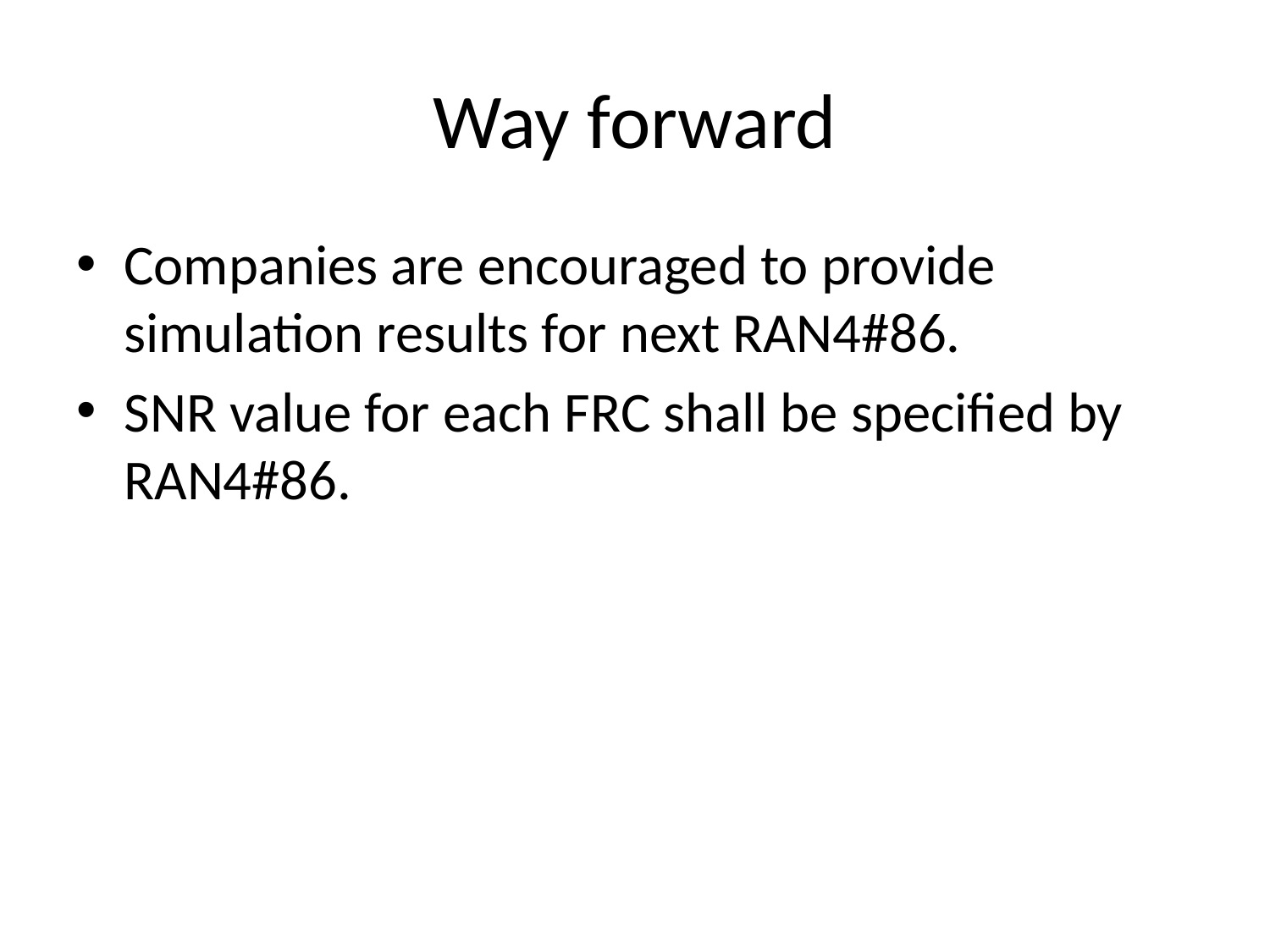

# Way forward
Companies are encouraged to provide simulation results for next RAN4#86.
SNR value for each FRC shall be specified by RAN4#86.